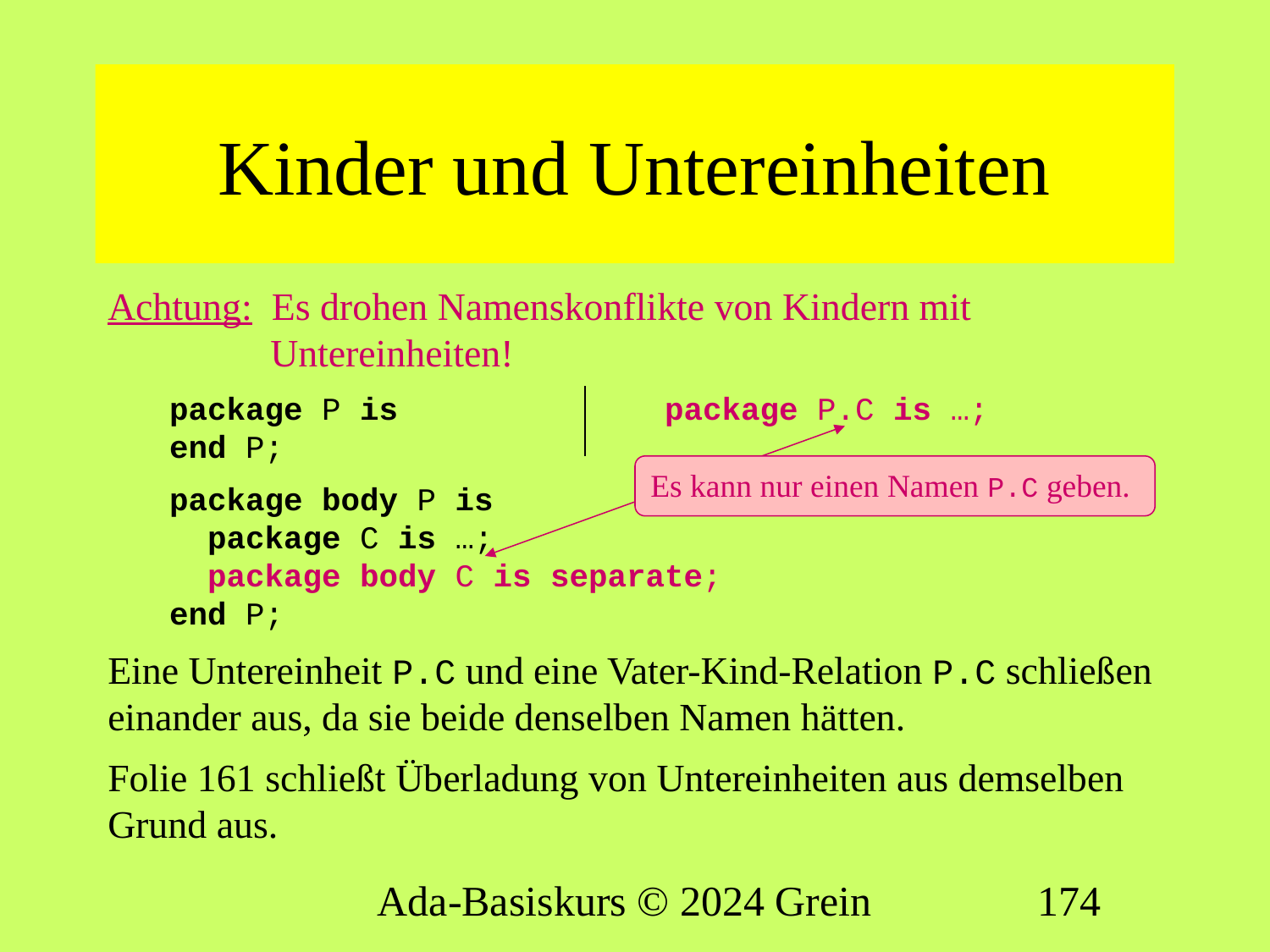

# Kinder und Untereinheiten
Achtung:  Es drohen Namenskonflikte von Kindern mit Untereinheiten!
package P is              package P.C is …;
end P;
package body P is
  package C is …;
  package body C is separate;
end P;
Eine Untereinheit P.C und eine Vater-Kind-Relation P.C schließen einander aus, da sie beide denselben Namen hätten.
Folie 161 schließt Überladung von Untereinheiten aus demselben Grund aus.
Es kann nur einen Namen P.C geben.
Ada-Basiskurs © 2024 Grein
174